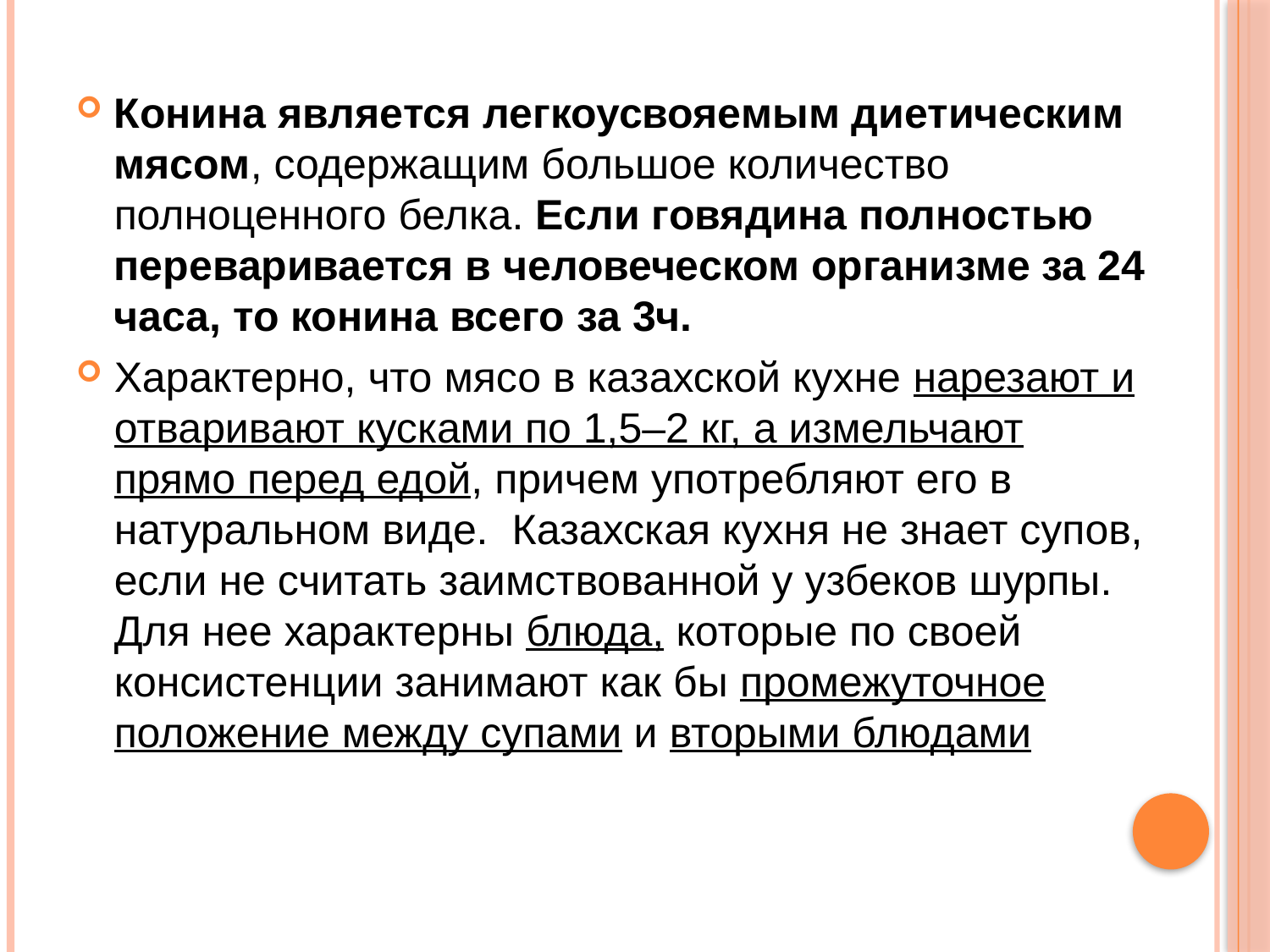

Конина является легкоусвояемым диетическим мясом, содержащим большое количество полноценного белка. Если говядина полностью переваривается в человеческом организме за 24 часа, то конина всего за 3ч.
Характерно, что мясо в казахской кухне нарезают и отваривают кусками по 1,5–2 кг, а измельчают прямо перед едой, причем употребляют его в натуральном виде.  Казахская кухня не знает супов, если не считать заимствованной у узбеков шурпы. Для нее характерны блюда, которые по своей консистенции занимают как бы промежуточное положение между супами и вторыми блюдами